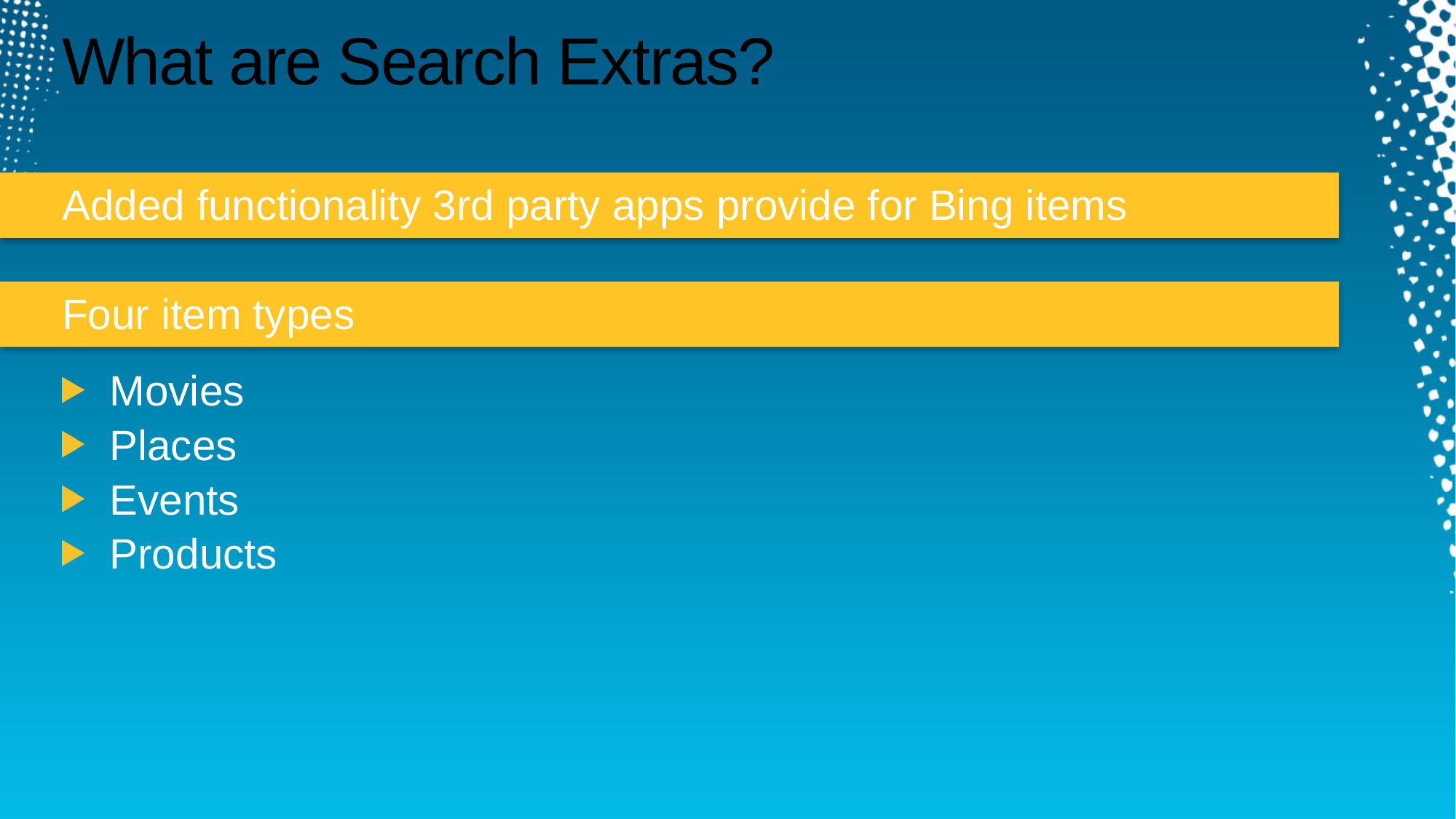

# What are Search Extras?
Added functionality 3rd party apps provide for Bing items
Four item types
Movies
Places
Events
Products